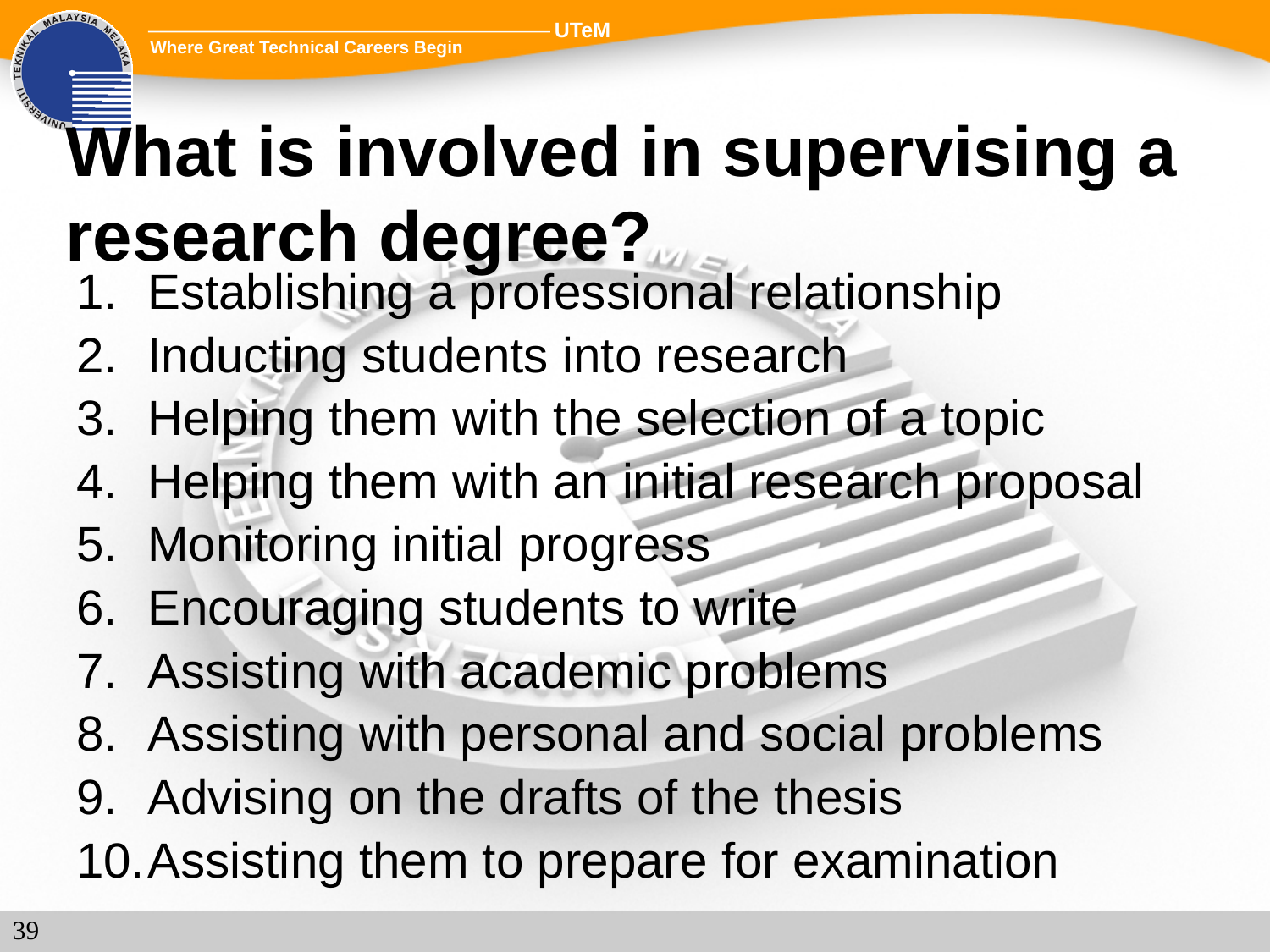

# What is involved in supervising a research degree?
Establishing a professional relationship
Inducting students into research
Helping them with the selection of a topic
Helping them with an initial research proposal
Monitoring initial progress
Encouraging students to write
Assisting with academic problems
Assisting with personal and social problems
Advising on the drafts of the thesis
Assisting them to prepare for examination